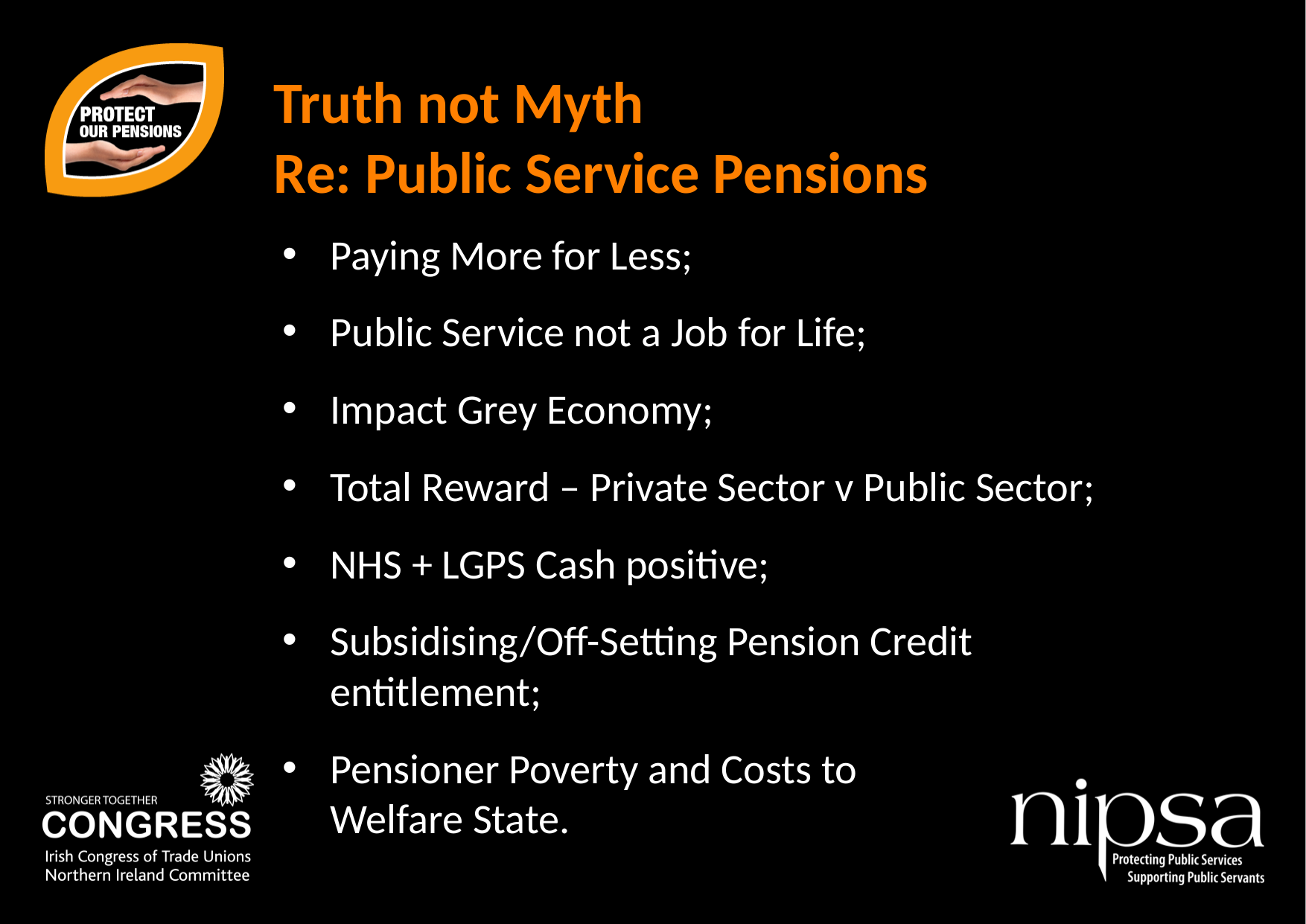

# Truth not Myth Re: Public Service Pensions
Paying More for Less;
Public Service not a Job for Life;
Impact Grey Economy;
Total Reward – Private Sector v Public Sector;
NHS + LGPS Cash positive;
Subsidising/Off-Setting Pension Credit
entitlement;
Pensioner Poverty and Costs to
Welfare State.